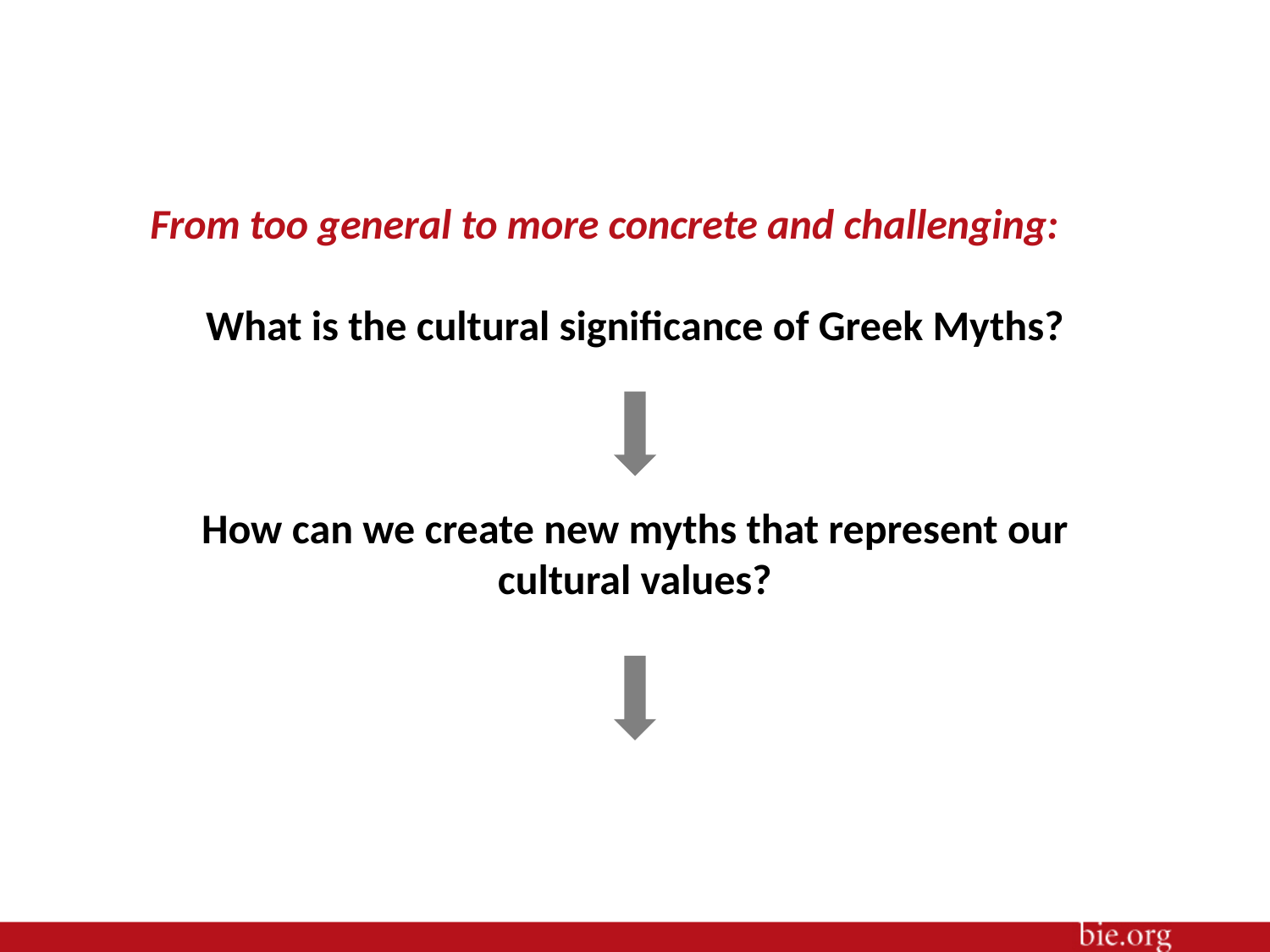

From too general to more concrete and challenging:

What is the cultural significance of Greek Myths?

How can we create new myths that represent our cultural values?